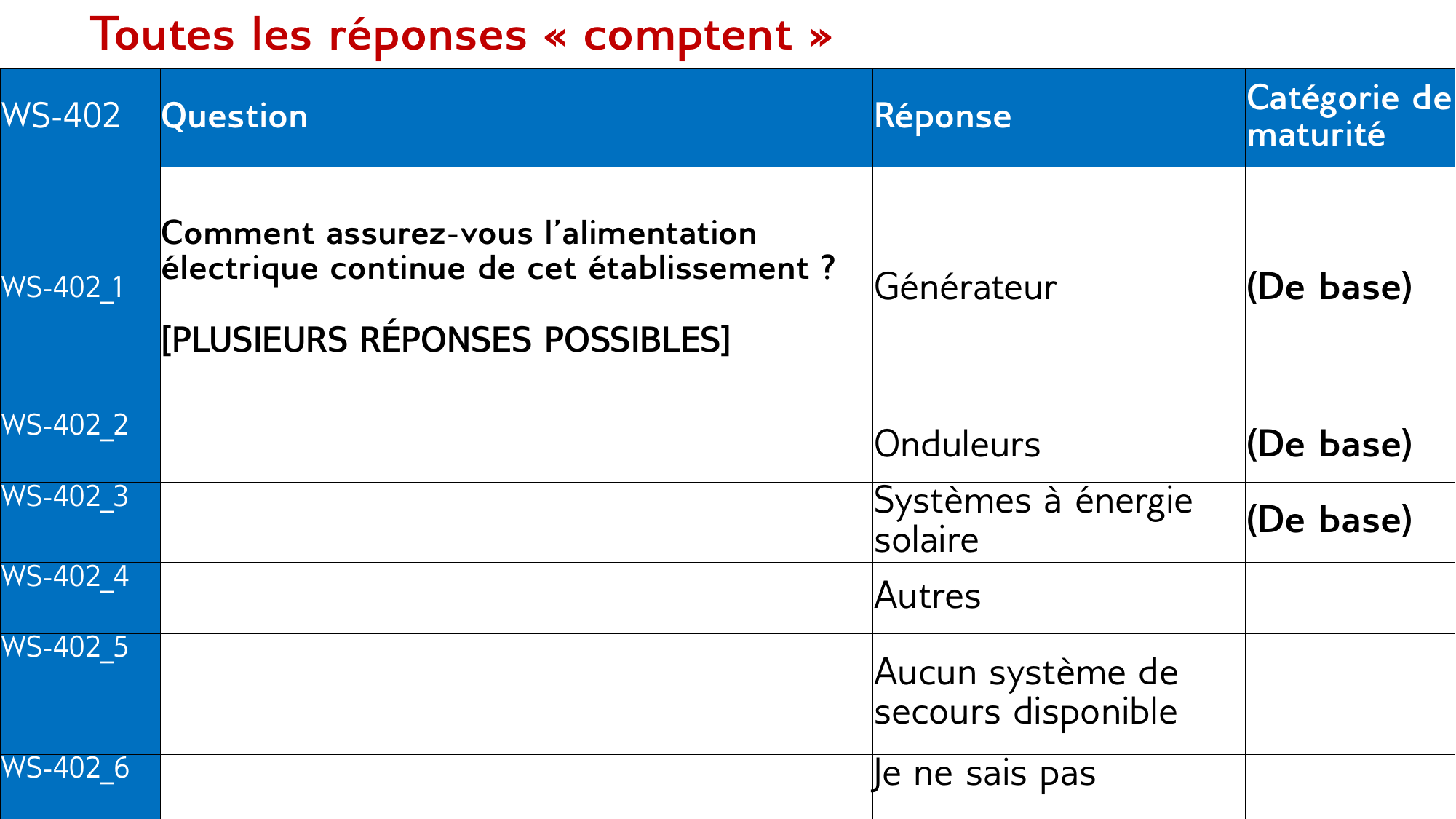

# Toutes les réponses « comptent »
| WS-402 | Question | Réponse | Catégorie de maturité |
| --- | --- | --- | --- |
| WS-402\_1 | Comment assurez-vous l’alimentation électrique continue de cet établissement ? [PLUSIEURS RÉPONSES POSSIBLES] | Générateur | (De base) |
| WS-402\_2 |  | Onduleurs | (De base) |
| WS-402\_3 |  | Systèmes à énergie solaire | (De base) |
| WS-402\_4 |  | Autres |  |
| WS-402\_5 |  | Aucun système de secours disponible |  |
| WS-402\_6 |  | Je ne sais pas |  |
10